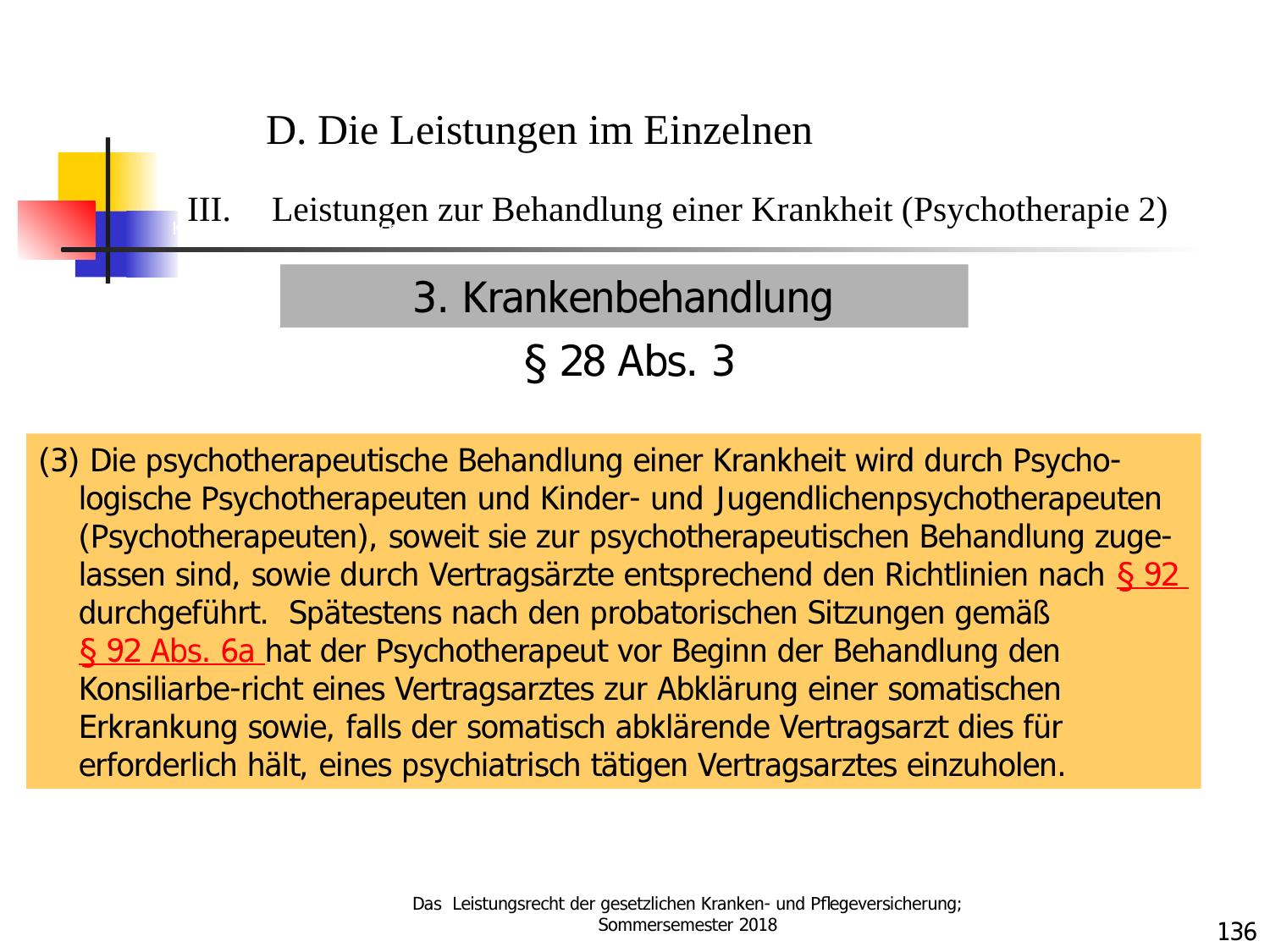

Krankenbehandlung 2 (Psychotherap. Behandlung)
D. Die Leistungen im Einzelnen

Leistungen zur Behandlung einer Krankheit (Psychotherapie 2)
3. Krankenbehandlung
§ 28 Abs. 3
(3) Die psychotherapeutische Behandlung einer Krankheit wird durch Psycho-logische Psychotherapeuten und Kinder- und Jugendlichenpsychotherapeuten (Psychotherapeuten), soweit sie zur psychotherapeutischen Behandlung zuge-lassen sind, sowie durch Vertragsärzte entsprechend den Richtlinien nach § 92 durchgeführt.  Spätestens nach den probatorischen Sitzungen gemäß § 92 Abs. 6a hat der Psychotherapeut vor Beginn der Behandlung den Konsiliarbe-richt eines Vertragsarztes zur Abklärung einer somatischen Erkrankung sowie, falls der somatisch abklärende Vertragsarzt dies für erforderlich hält, eines psychiatrisch tätigen Vertragsarztes einzuholen.
Krankheit
Das  Leistungsrecht der gesetzlichen Kranken- und Pflegeversicherung; Sommersemester 2018
136